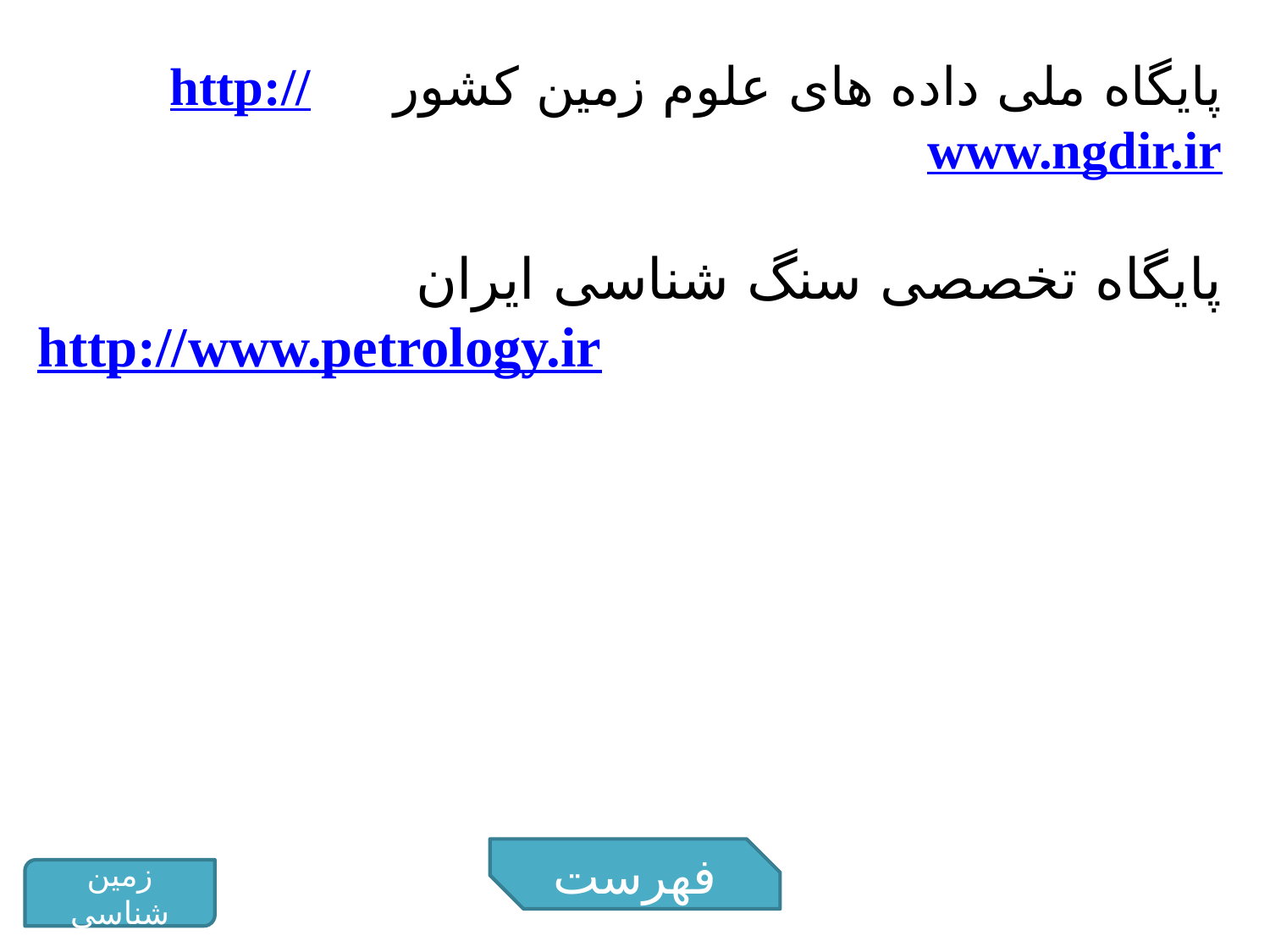

پایگاه ملی داده های علوم زمین کشور     http://www.ngdir.ir

پایگاه تخصصی سنگ شناسی ایران
http://www.petrology.ir

فهرست
زمین شناسی